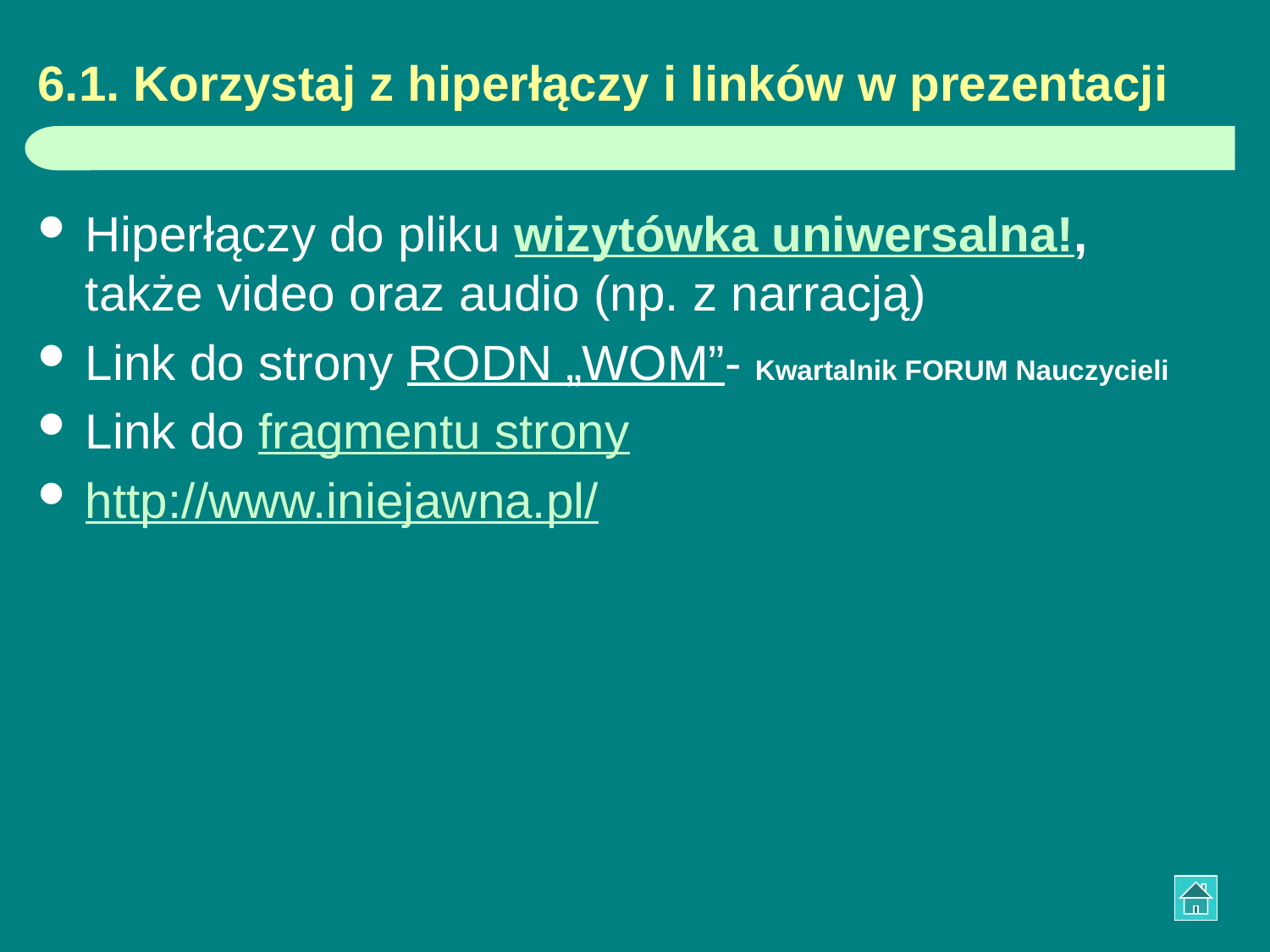

# 6.1. Korzystaj z hiperłączy i linków w prezentacji
Hiperłączy do pliku wizytówka uniwersalna!,
także video oraz audio (np. z narracją)
Link do strony RODN „WOM”- Kwartalnik FORUM Nauczycieli
Link do fragmentu strony
http://www.iniejawna.pl/